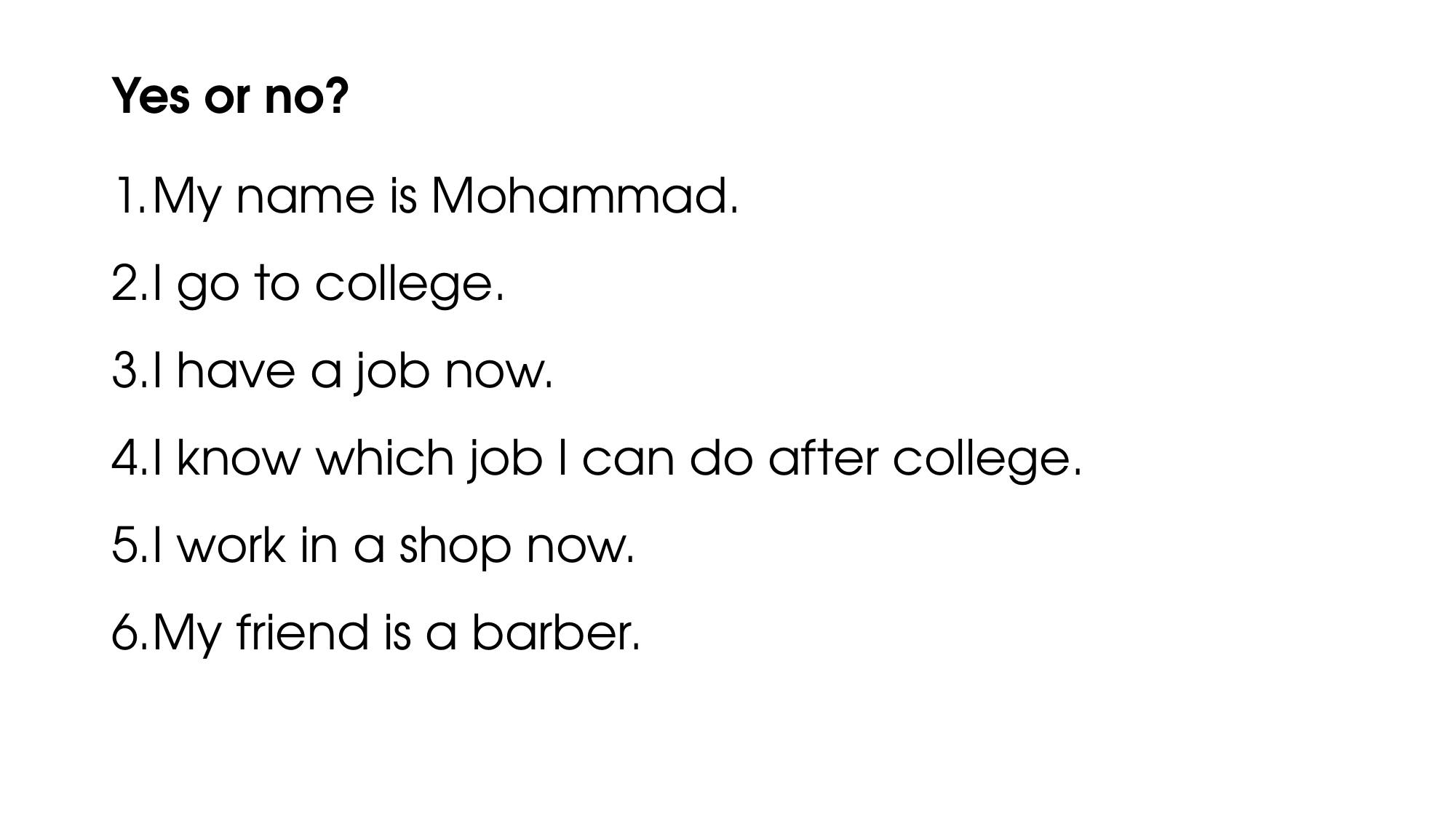

Yes or no?
My name is Mohammad.
I go to college.
I have a job now.
I know which job I can do after college.
I work in a shop now.
My friend is a barber.